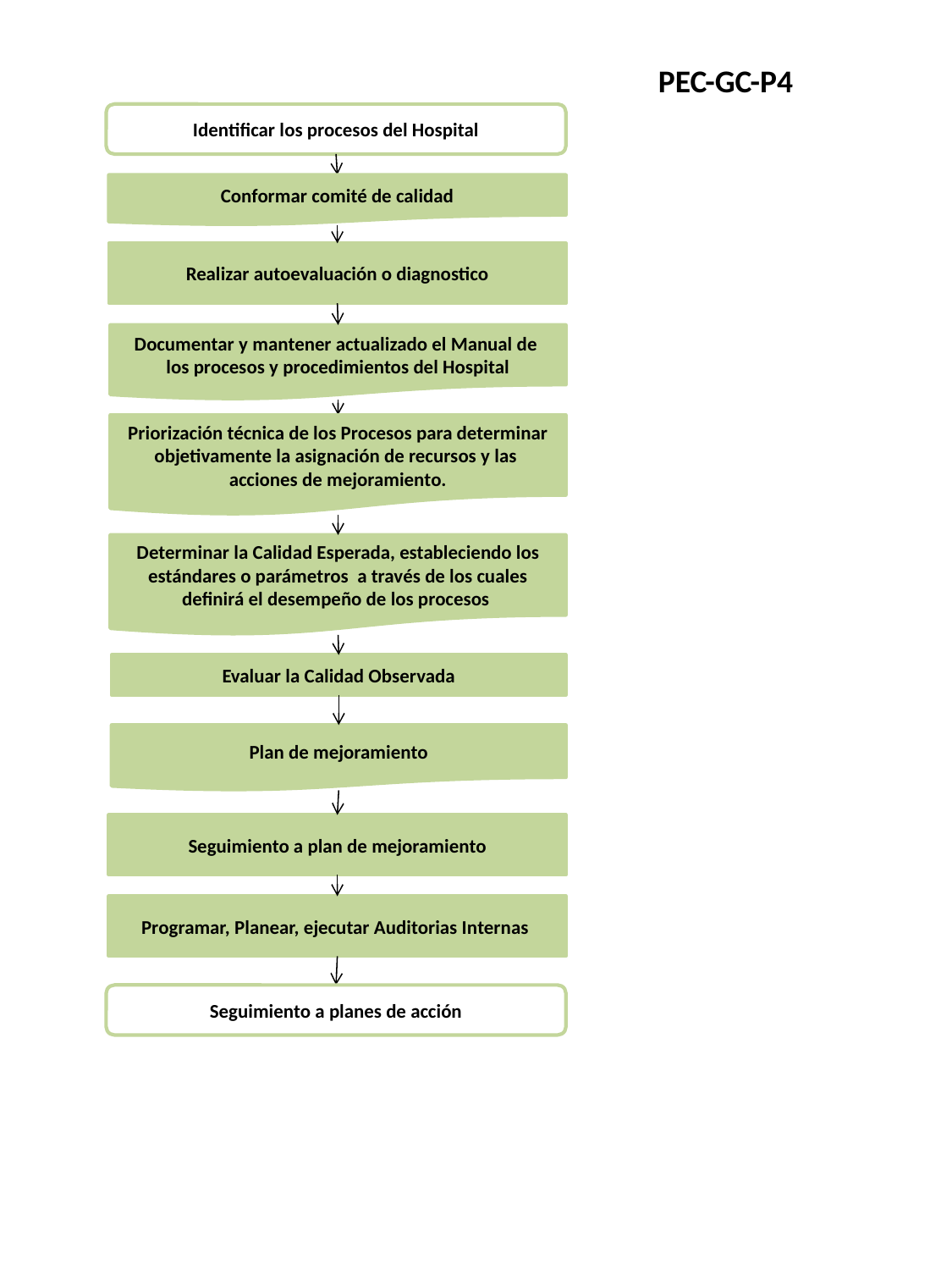

PEC-GC-P4
Identificar los procesos del Hospital
Conformar comité de calidad
Realizar autoevaluación o diagnostico
Documentar y mantener actualizado el Manual de  los procesos y procedimientos del Hospital
Priorización técnica de los Procesos para determinar objetivamente la asignación de recursos y las  acciones de mejoramiento.
Determinar la Calidad Esperada, estableciendo los estándares o parámetros  a través de los cuales definirá el desempeño de los procesos
Evaluar la Calidad Observada
Plan de mejoramiento
Seguimiento a plan de mejoramiento
Programar, Planear, ejecutar Auditorias Internas
Seguimiento a planes de acción